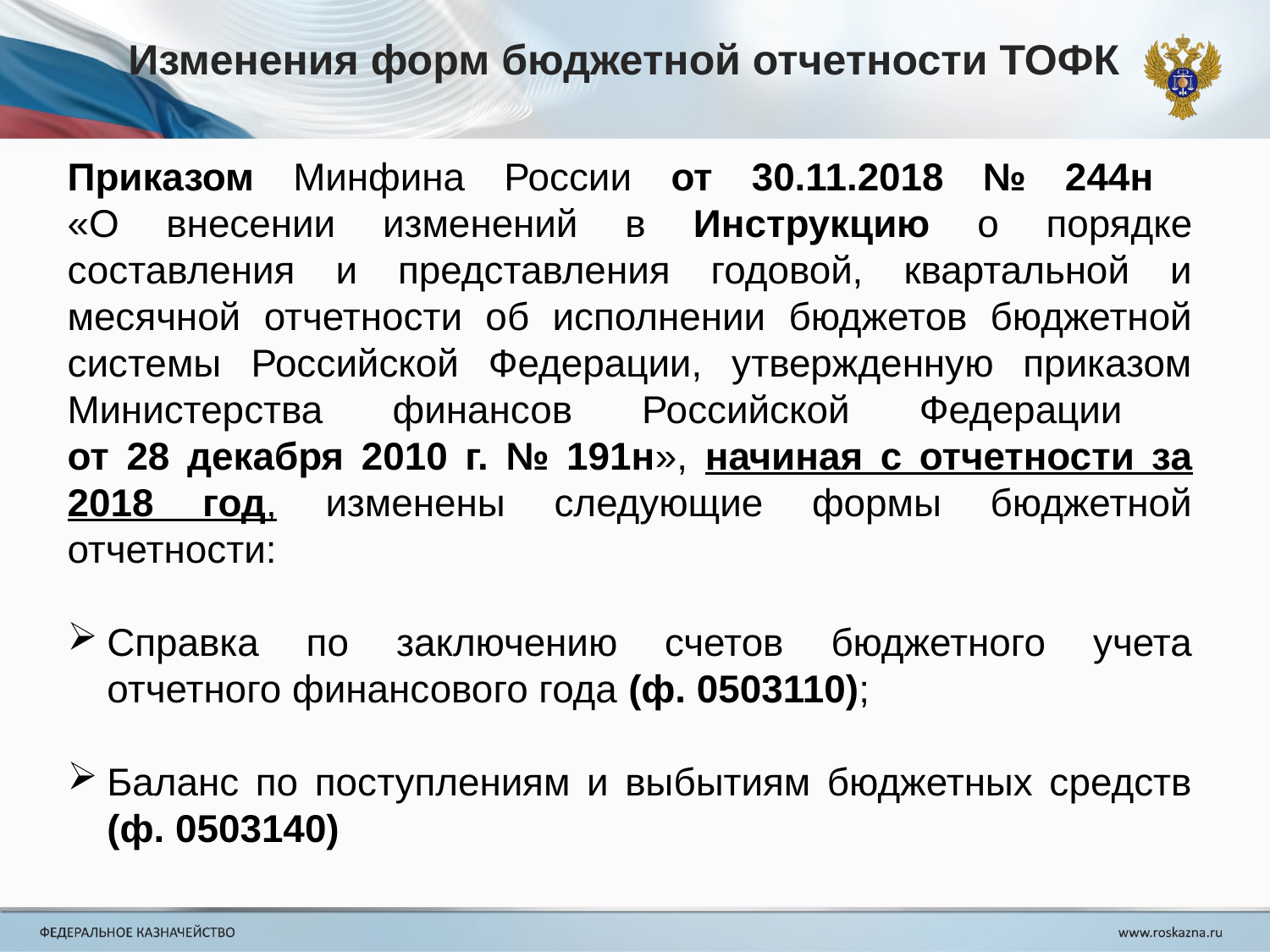

Изменения форм бюджетной отчетности ТОФК
Приказом Минфина России от 30.11.2018 № 244н
«О внесении изменений в Инструкцию о порядке составления и представления годовой, квартальной и месячной отчетности об исполнении бюджетов бюджетной системы Российской Федерации, утвержденную приказом Министерства финансов Российской Федерации
от 28 декабря 2010 г. № 191н», начиная с отчетности за 2018 год, изменены следующие формы бюджетной отчетности:

Справка по заключению счетов бюджетного учета отчетного финансового года (ф. 0503110);

Баланс по поступлениям и выбытиям бюджетных средств (ф. 0503140)